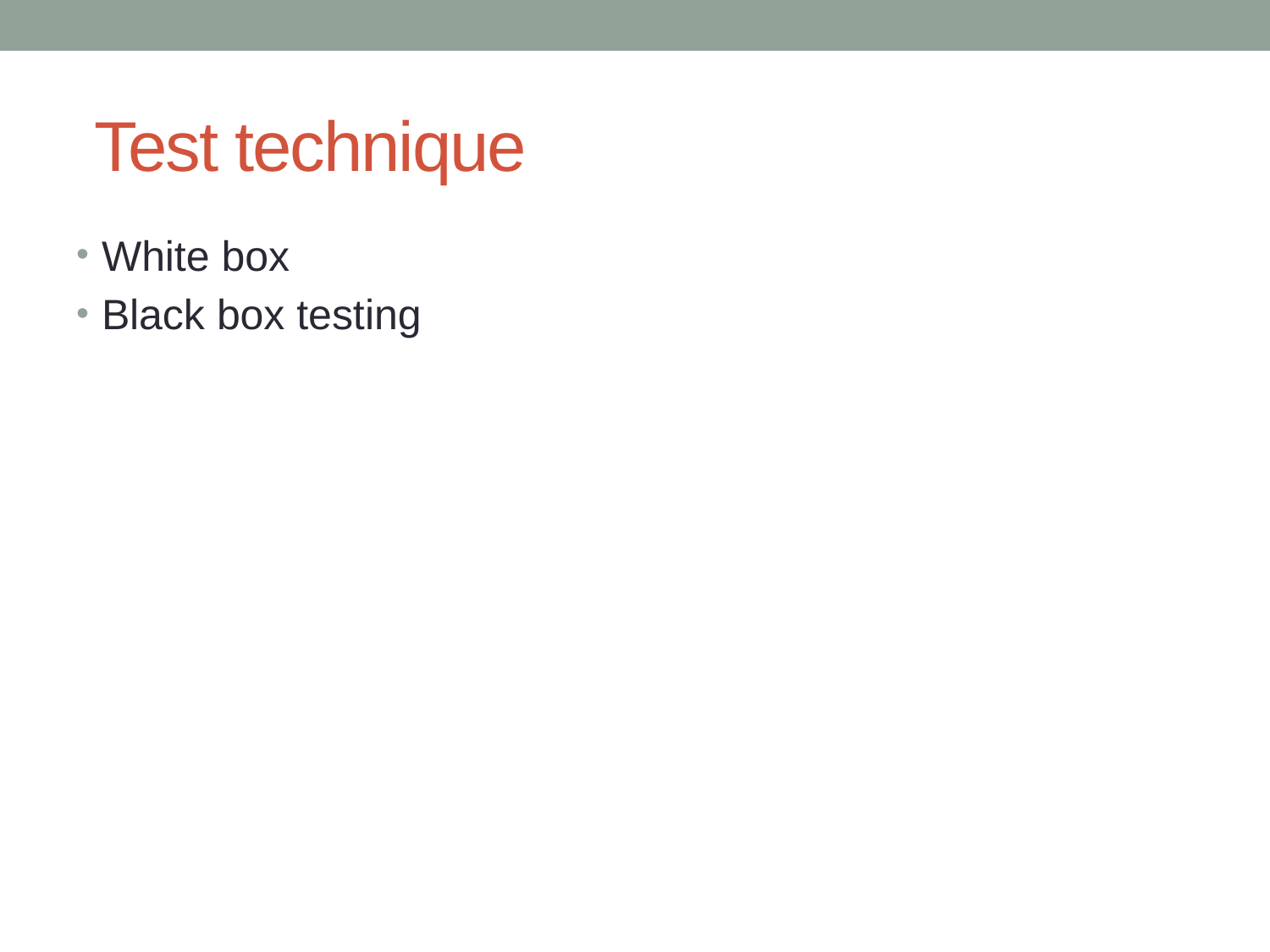

# Test technique
White box
Black box testing